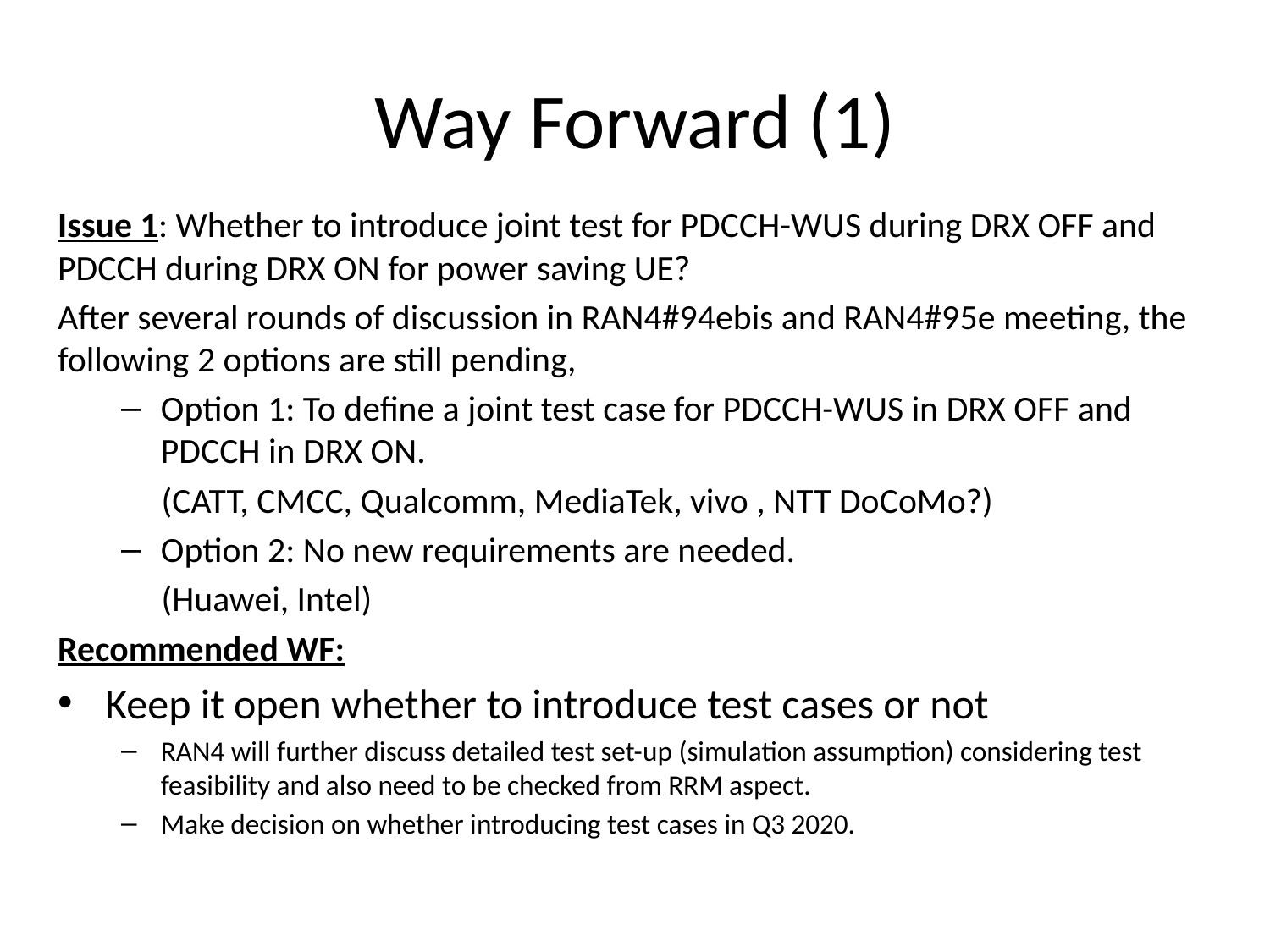

# Way Forward (1)
Issue 1: Whether to introduce joint test for PDCCH-WUS during DRX OFF and PDCCH during DRX ON for power saving UE?
After several rounds of discussion in RAN4#94ebis and RAN4#95e meeting, the following 2 options are still pending,
Option 1: To define a joint test case for PDCCH-WUS in DRX OFF and PDCCH in DRX ON.
     (CATT, CMCC, Qualcomm, MediaTek, vivo , NTT DoCoMo?)
Option 2: No new requirements are needed.
     (Huawei, Intel)
Recommended WF:
Keep it open whether to introduce test cases or not
RAN4 will further discuss detailed test set-up (simulation assumption) considering test feasibility and also need to be checked from RRM aspect.
Make decision on whether introducing test cases in Q3 2020.